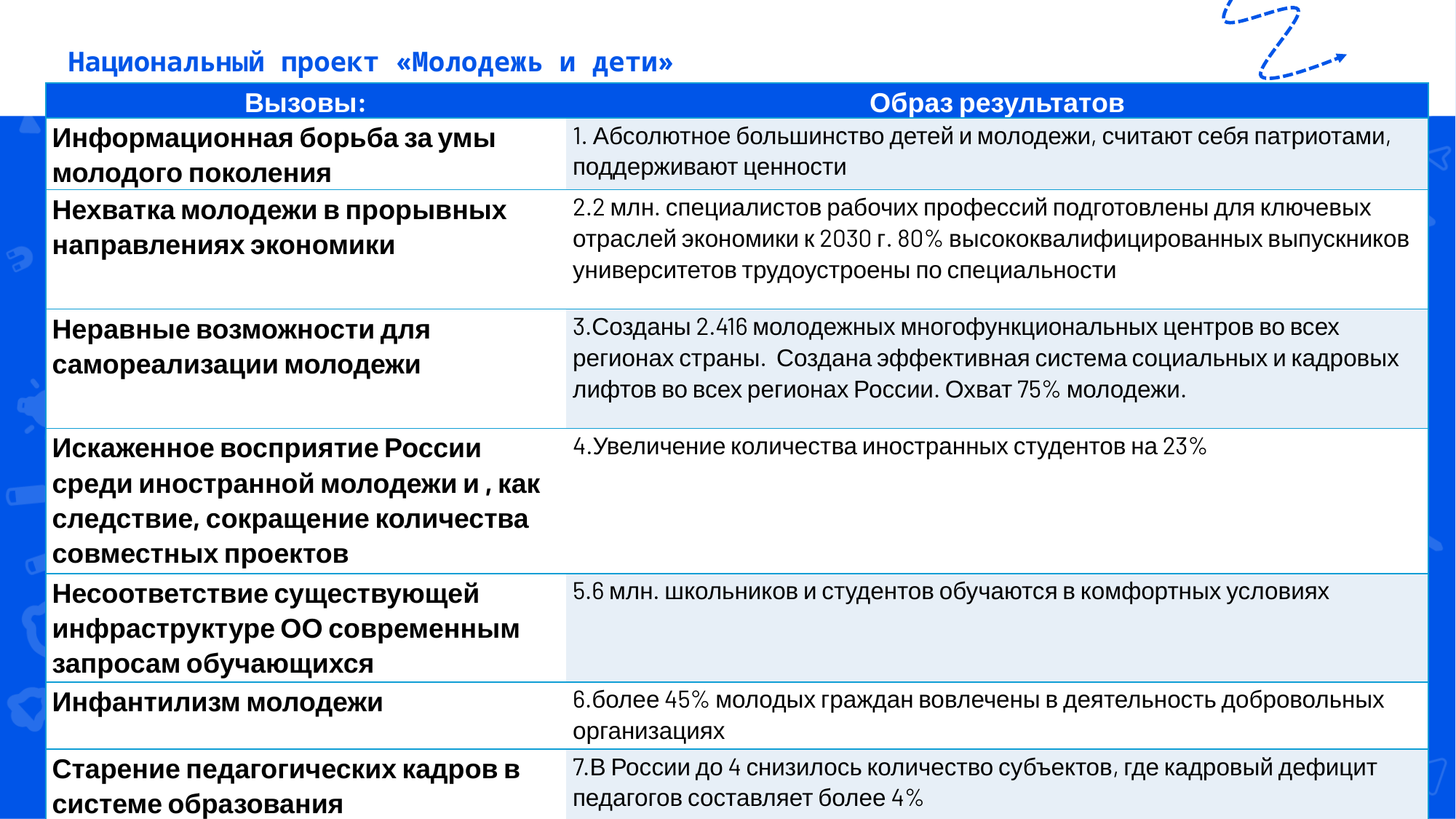

Национальный проект «Молодежь и дети»
| Вызовы: | Образ результатов |
| --- | --- |
| Информационная борьба за умы молодого поколения | 1. Абсолютное большинство детей и молодежи, считают себя патриотами, поддерживают ценности |
| Нехватка молодежи в прорывных направлениях экономики | 2.2 млн. специалистов рабочих профессий подготовлены для ключевых отраслей экономики к 2030 г. 80% высококвалифицированных выпускников университетов трудоустроены по специальности |
| Неравные возможности для самореализации молодежи | 3.Созданы 2.416 молодежных многофункциональных центров во всех регионах страны. Создана эффективная система социальных и кадровых лифтов во всех регионах России. Охват 75% молодежи. |
| Искаженное восприятие России среди иностранной молодежи и , как следствие, сокращение количества совместных проектов | 4.Увеличение количества иностранных студентов на 23% |
| Несоответствие существующей инфраструктуре ОО современным запросам обучающихся | 5.6 млн. школьников и студентов обучаются в комфортных условиях |
| Инфантилизм молодежи | 6.более 45% молодых граждан вовлечены в деятельность добровольных организациях |
| Старение педагогических кадров в системе образования | 7.В России до 4 снизилось количество субъектов, где кадровый дефицит педагогов составляет более 4% |